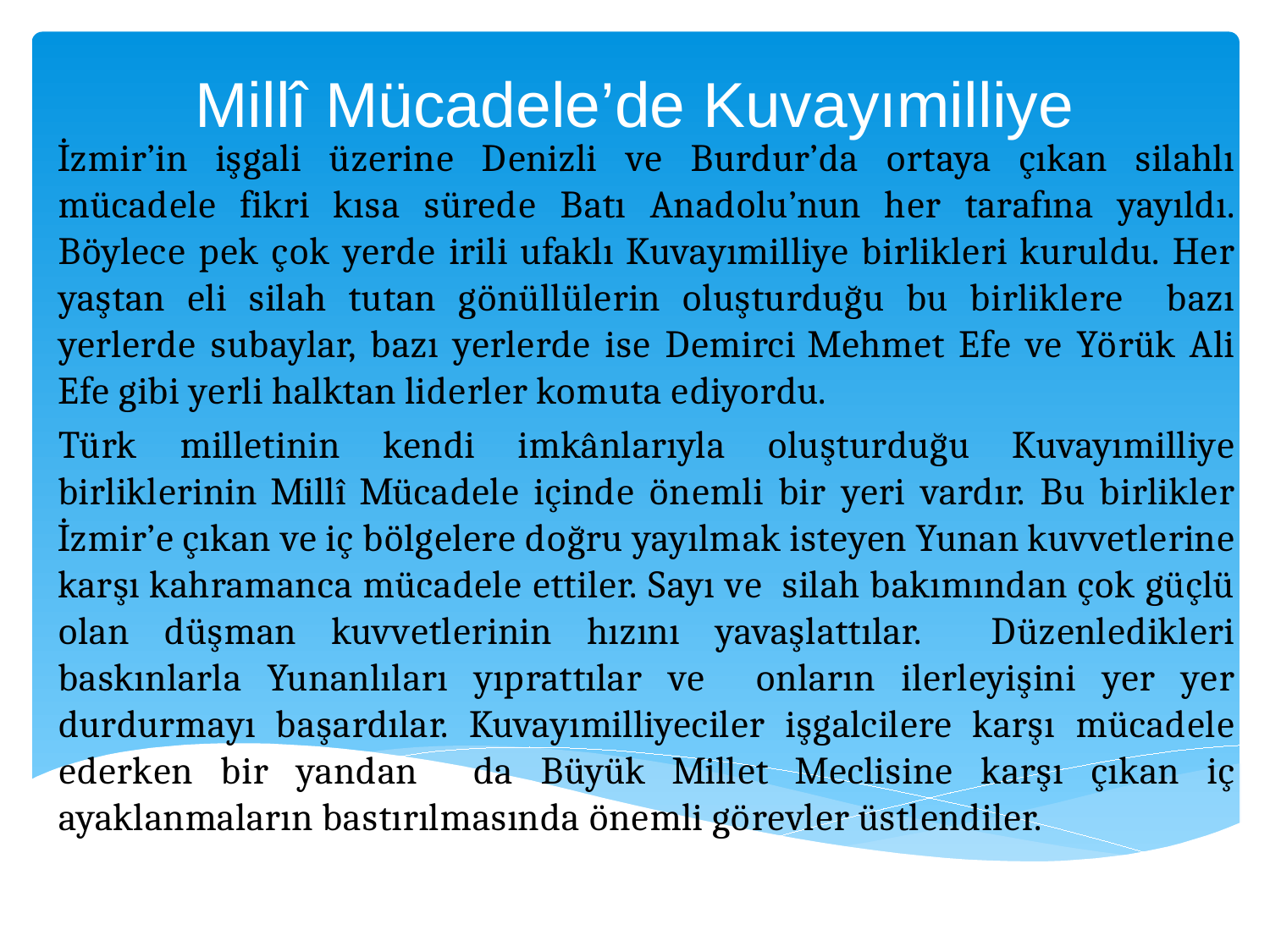

# Millî Mücadele’de Kuvayımilliye
İzmir’in işgali üzerine Denizli ve Burdur’da ortaya çıkan silahlı mücadele fikri kısa sürede Batı Anadolu’nun her tarafına yayıldı. Böylece pek çok yerde irili ufaklı Kuvayımilliye birlikleri kuruldu. Her yaştan eli silah tutan gönüllülerin oluşturduğu bu birliklere  bazı yerlerde subaylar, bazı yerlerde ise Demirci Mehmet Efe ve Yörük Ali Efe gibi yerli halktan liderler komuta ediyordu.
Türk milletinin kendi imkânlarıyla oluşturduğu Kuvayımilliye birliklerinin Millî Mücadele içinde önemli bir yeri vardır. Bu birlikler İzmir’e çıkan ve iç bölgelere doğru yayılmak isteyen Yunan kuvvetlerine karşı kahramanca mücadele ettiler. Sayı ve  silah bakımından çok güçlü olan düşman kuvvetlerinin hızını yavaşlattılar.  Düzenledikleri baskınlarla Yunanlıları yıprattılar ve  onların ilerleyişini yer yer durdurmayı başardılar. Kuvayımilliyeciler işgalcilere karşı mücadele ederken bir yandan  da Büyük Millet Meclisine karşı çıkan iç ayaklanmaların bastırılmasında önemli görevler üstlendiler.